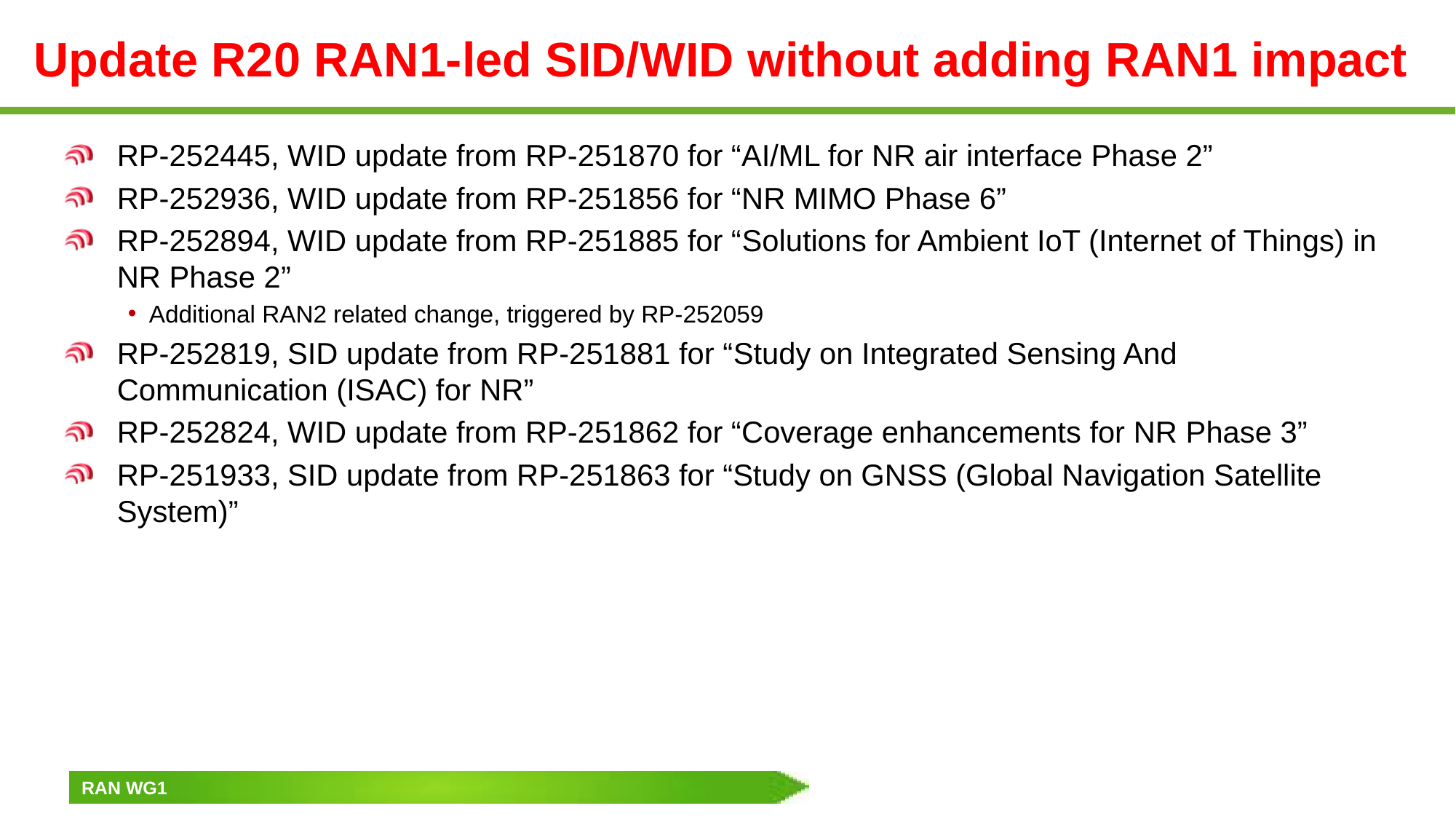

# Update R20 RAN1-led SID/WID without adding RAN1 impact
RP-252445, WID update from RP-251870 for “AI/ML for NR air interface Phase 2”
RP-252936, WID update from RP-251856 for “NR MIMO Phase 6”
RP-252894, WID update from RP-251885 for “Solutions for Ambient IoT (Internet of Things) in NR Phase 2”
Additional RAN2 related change, triggered by RP-252059
RP-252819, SID update from RP-251881 for “Study on Integrated Sensing And Communication (ISAC) for NR”
RP-252824, WID update from RP-251862 for “Coverage enhancements for NR Phase 3”
RP-251933, SID update from RP-251863 for “Study on GNSS (Global Navigation Satellite System)”